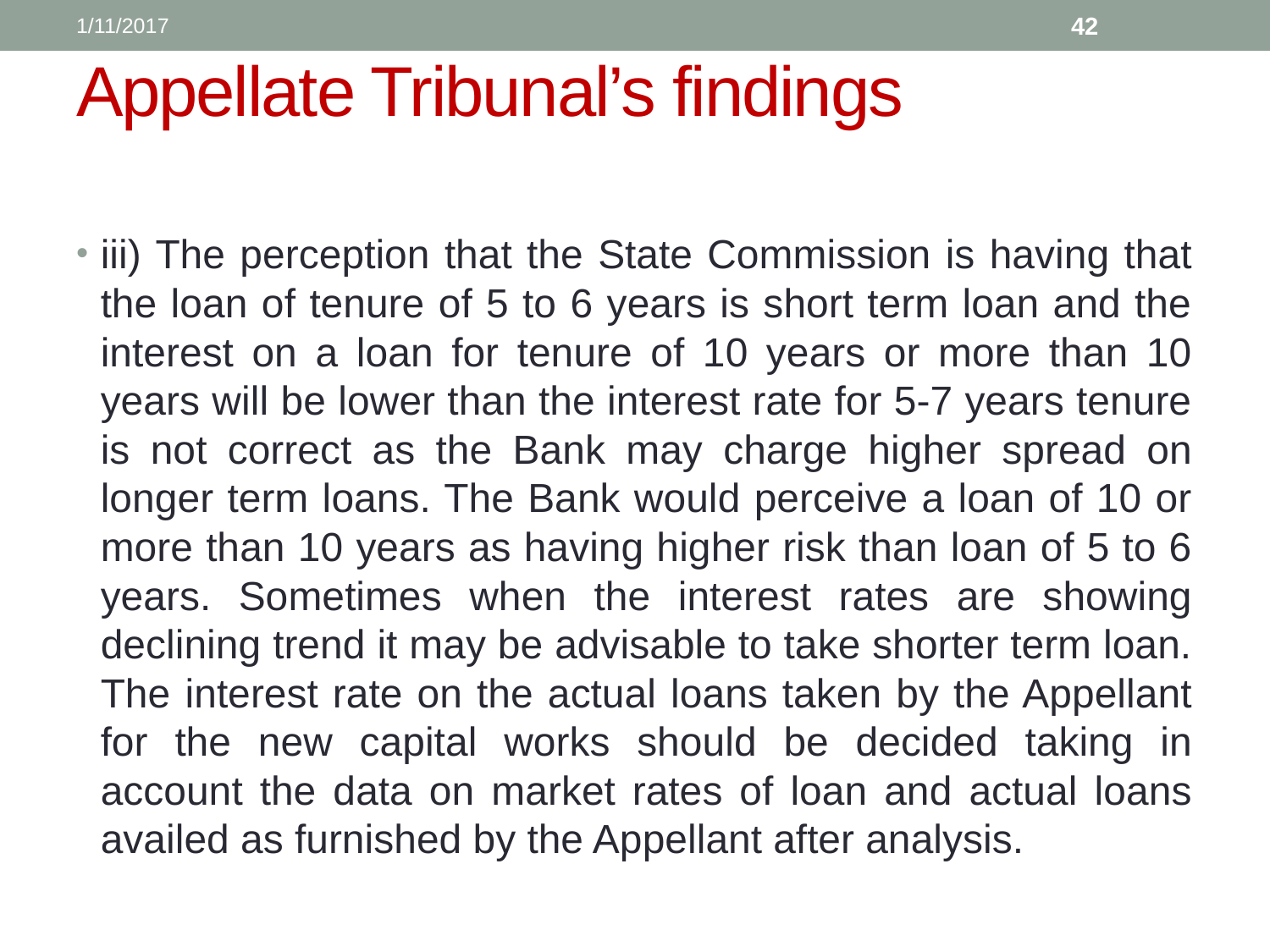

1/11/2017
42
# Appellate Tribunal’s findings
iii) The perception that the State Commission is having that the loan of tenure of 5 to 6 years is short term loan and the interest on a loan for tenure of 10 years or more than 10 years will be lower than the interest rate for 5-7 years tenure is not correct as the Bank may charge higher spread on longer term loans. The Bank would perceive a loan of 10 or more than 10 years as having higher risk than loan of 5 to 6 years. Sometimes when the interest rates are showing declining trend it may be advisable to take shorter term loan. The interest rate on the actual loans taken by the Appellant for the new capital works should be decided taking in account the data on market rates of loan and actual loans availed as furnished by the Appellant after analysis.